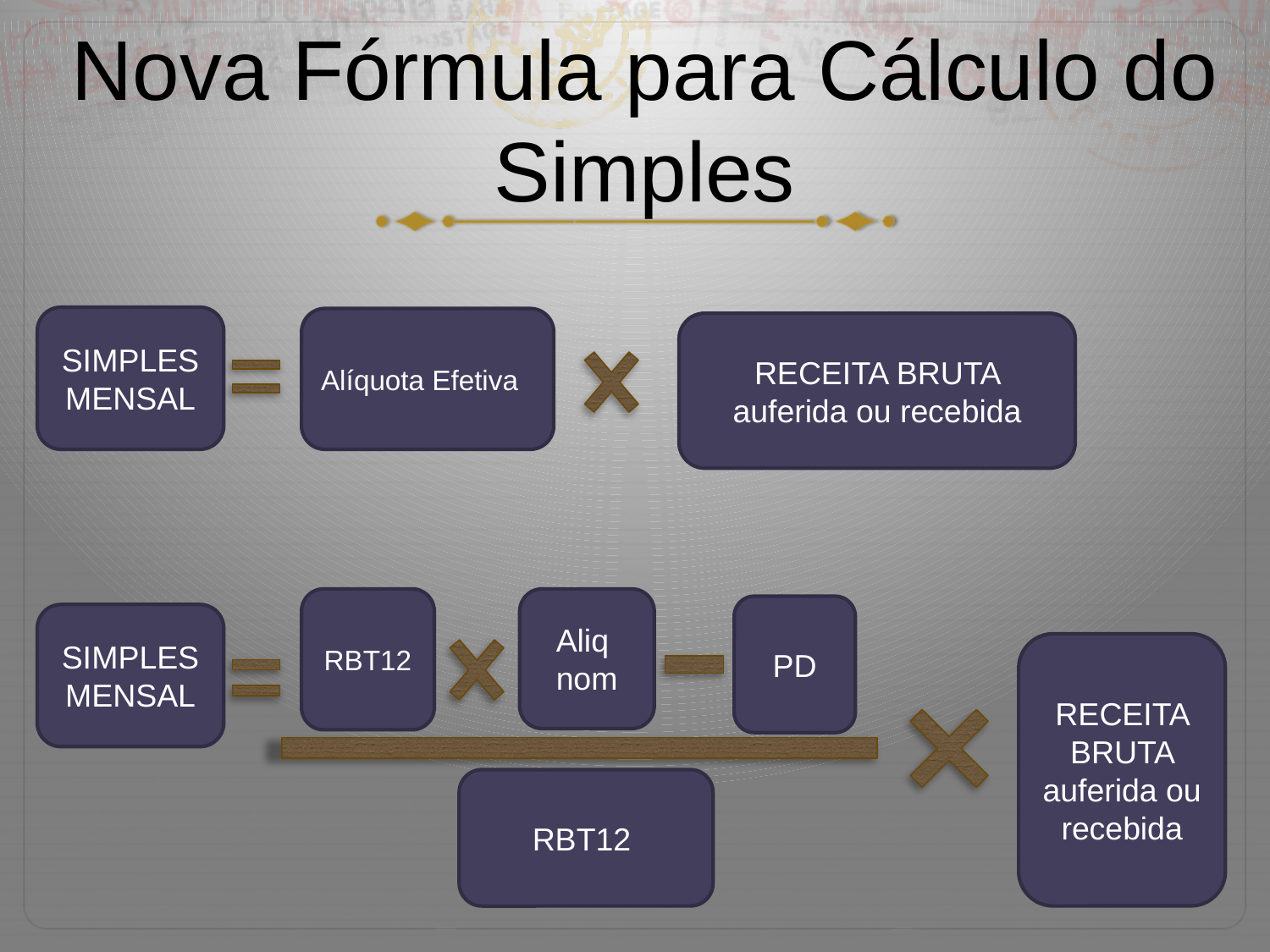

# Nova Fórmula para Cálculo do Simples
SIMPLES
MENSAL
Alíquota Efetiva
RECEITA BRUTA auferida ou recebida

RBT12
Aliq  nom
PD
SIMPLES
MENSAL

RECEITA BRUTA auferida ou recebida

RBT12